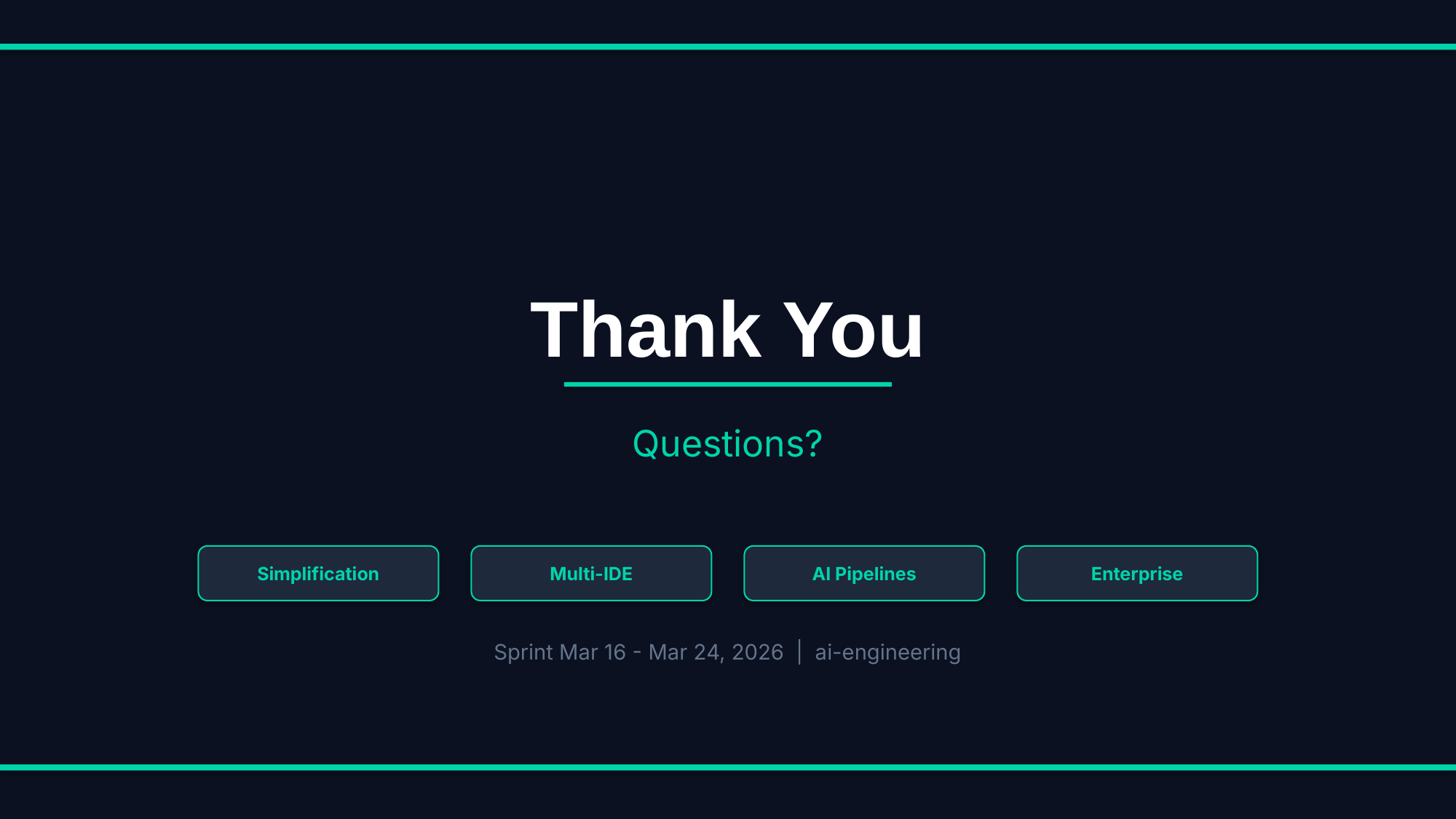

Thank You

Questions?

Simplification

Multi-IDE

AI Pipelines

Enterprise
Sprint Mar 16 - Mar 24, 2026  |  ai-engineering